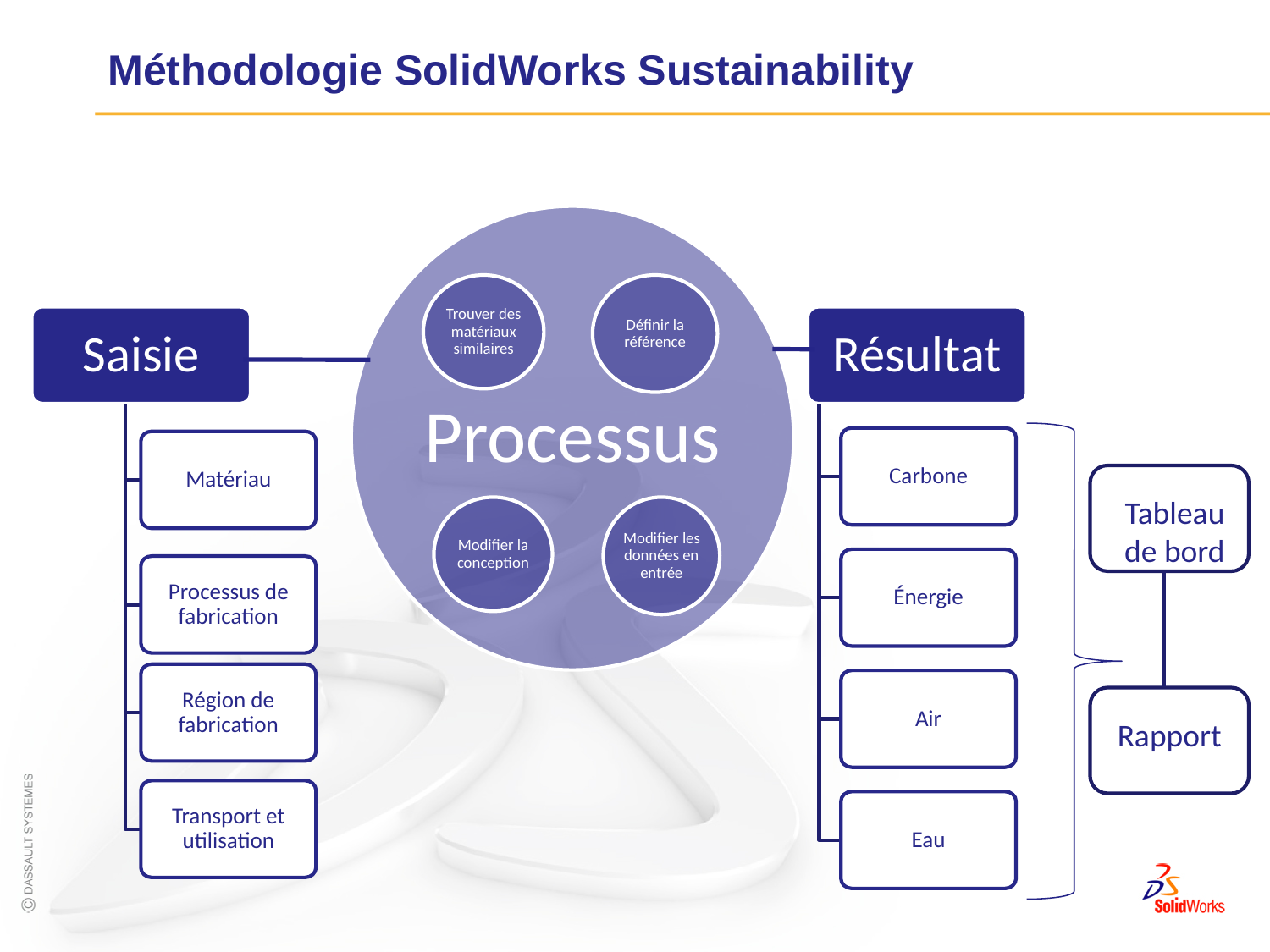

# Méthodologie SolidWorks Sustainability
Processus
Définir la référence
Modifier les données en entrée
Modifier la conception
Trouver des matériaux similaires

Saisie
Résultat

Carbone
Matériau
Énergie
Processus de fabrication
Région de fabrication
Air
Transport et utilisation
Eau

Tableau
de bord

Rapport